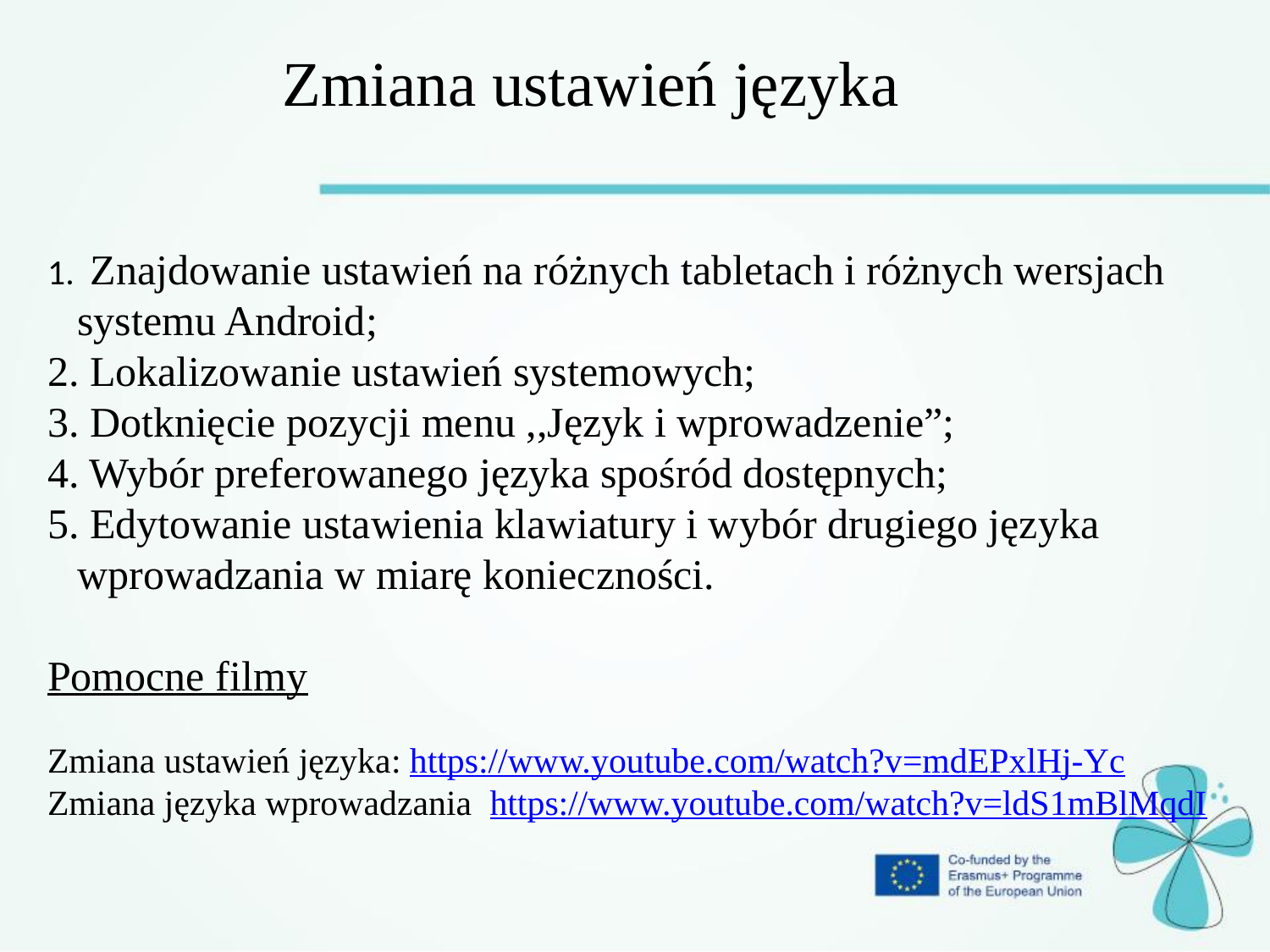

Zmiana ustawień języka
1.  Znajdowanie ustawień na różnych tabletach i różnych wersjach systemu Android;
2. Lokalizowanie ustawień systemowych;
3. Dotknięcie pozycji menu ,,Język i wprowadzenie”;
4. Wybór preferowanego języka spośród dostępnych;
5. Edytowanie ustawienia klawiatury i wybór drugiego języka wprowadzania w miarę konieczności.

Pomocne filmy

Zmiana ustawień języka: https://www.youtube.com/watch?v=mdEPxlHj-Yc
Zmiana języka wprowadzania  https://www.youtube.com/watch?v=ldS1mBlMqdI